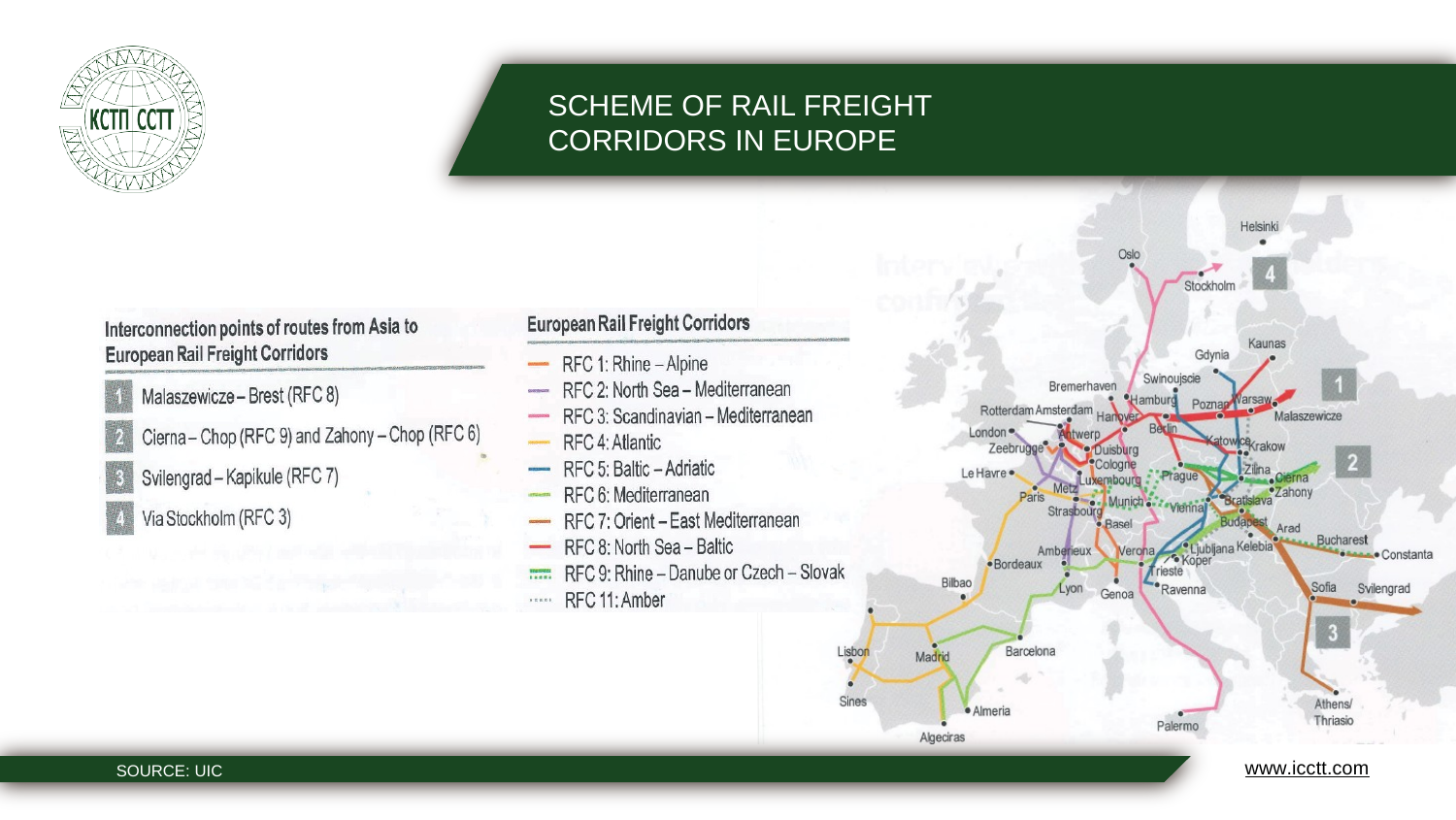

SCHEME OF RAIL FREIGHT CORRIDORS IN EUROPE

www.icctt.com
SOURCE: UIC